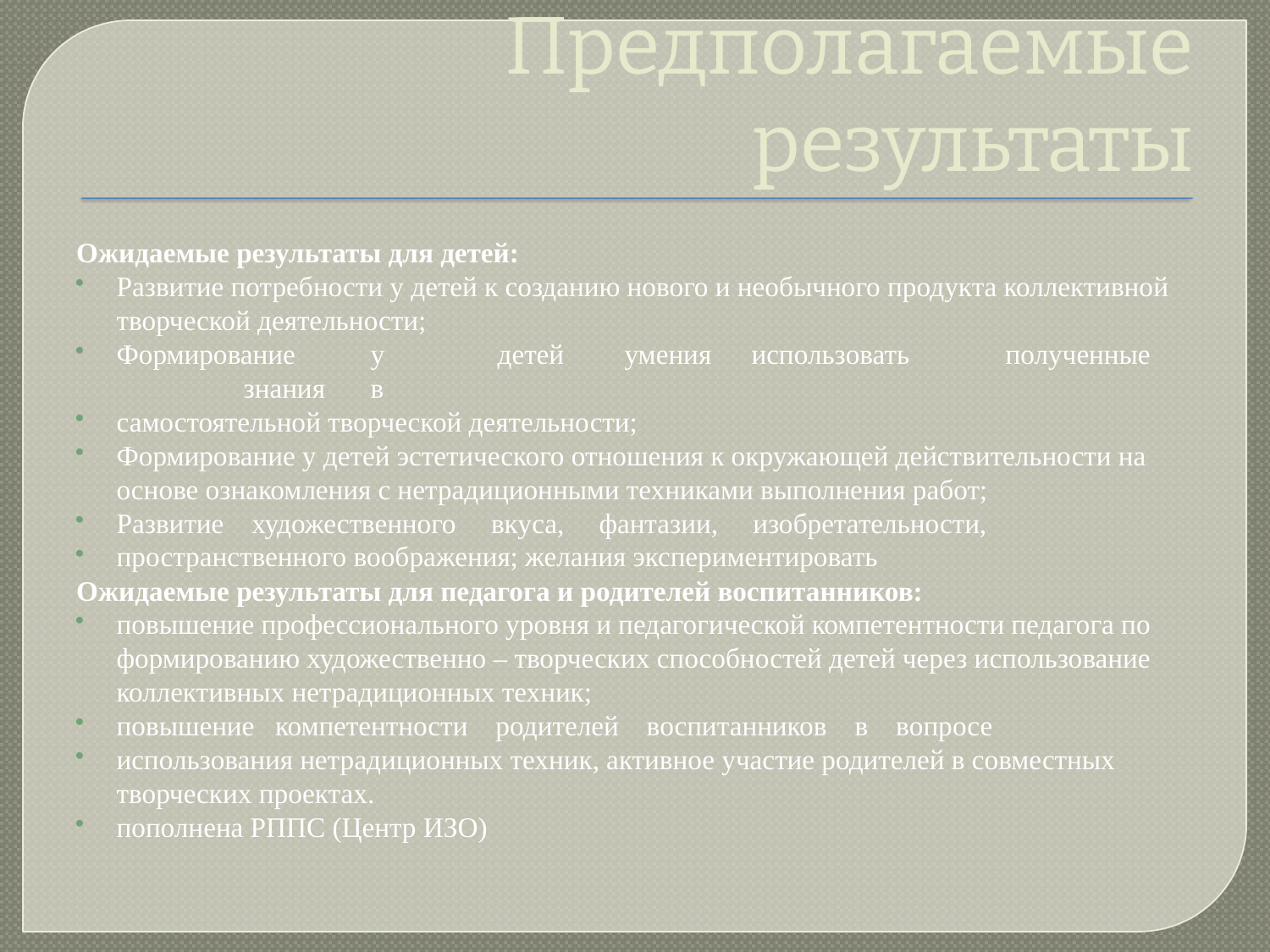

Предполагаемые результаты
Ожидаемые результаты для детей:
Развитие потребности у детей к созданию нового и необычного продукта коллективной творческой деятельности;
Формирование	у	детей	умения	использовать	полученные	знания	в
самостоятельной творческой деятельности;
Формирование у детей эстетического отношения к окружающей действительности на основе ознакомления с нетрадиционными техниками выполнения работ;
Развитие    художественного     вкуса,     фантазии,     изобретательности,
пространственного воображения; желания экспериментировать
Ожидаемые результаты для педагога и родителей воспитанников:
повышение профессионального уровня и педагогической компетентности педагога по формированию художественно – творческих способностей детей через использование коллективных нетрадиционных техник;
повышение   компетентности    родителей    воспитанников    в    вопросе
использования нетрадиционных техник, активное участие родителей в совместных творческих проектах.
пополнена РППС (Центр ИЗО)